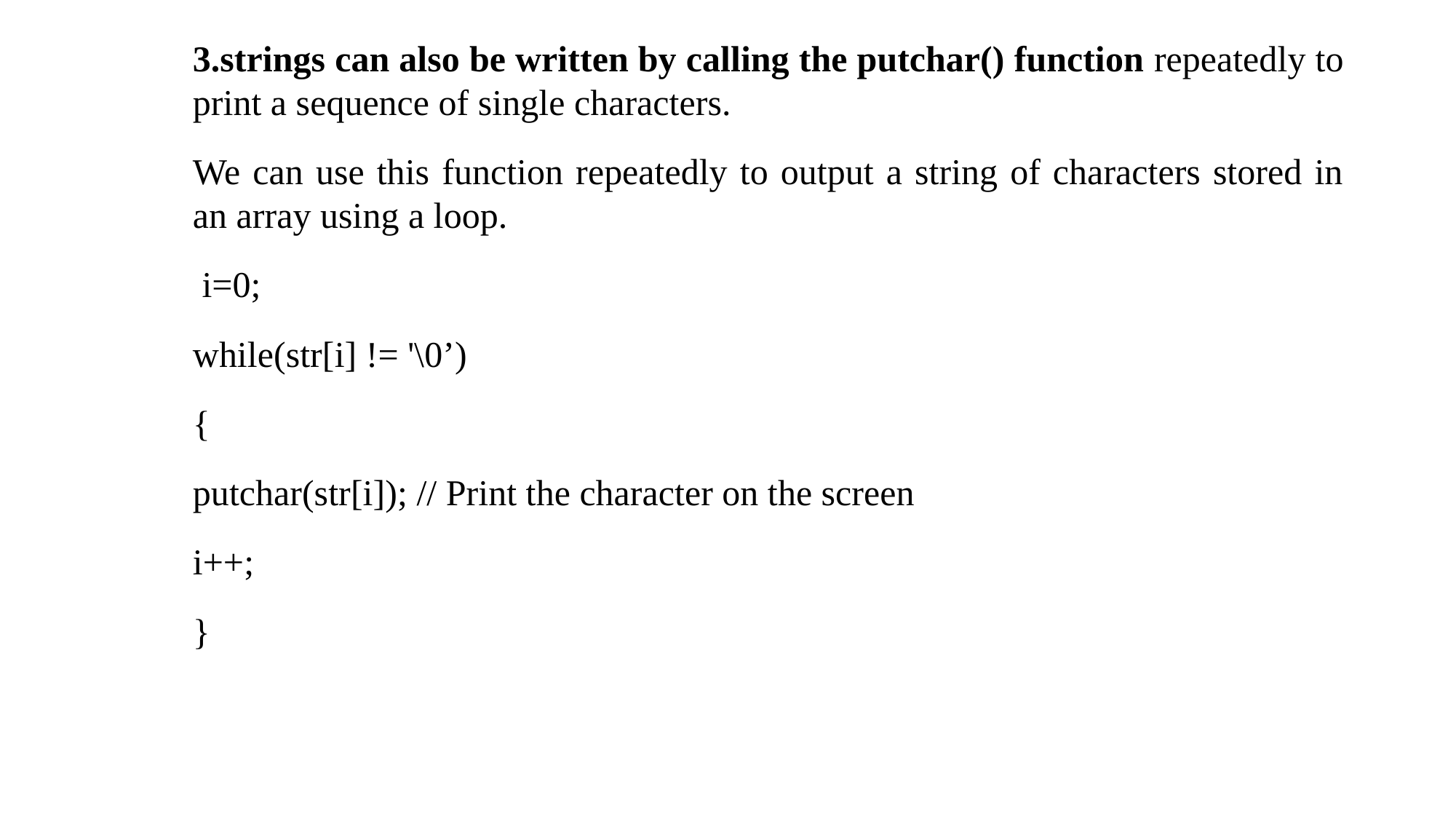

3.strings can also be written by calling the putchar() function repeatedly to print a sequence of single characters.
We can use this function repeatedly to output a string of characters stored in an array using a loop.
 i=0;
while(str[i] != '\0’)
{
putchar(str[i]); // Print the character on the screen
i++;
}